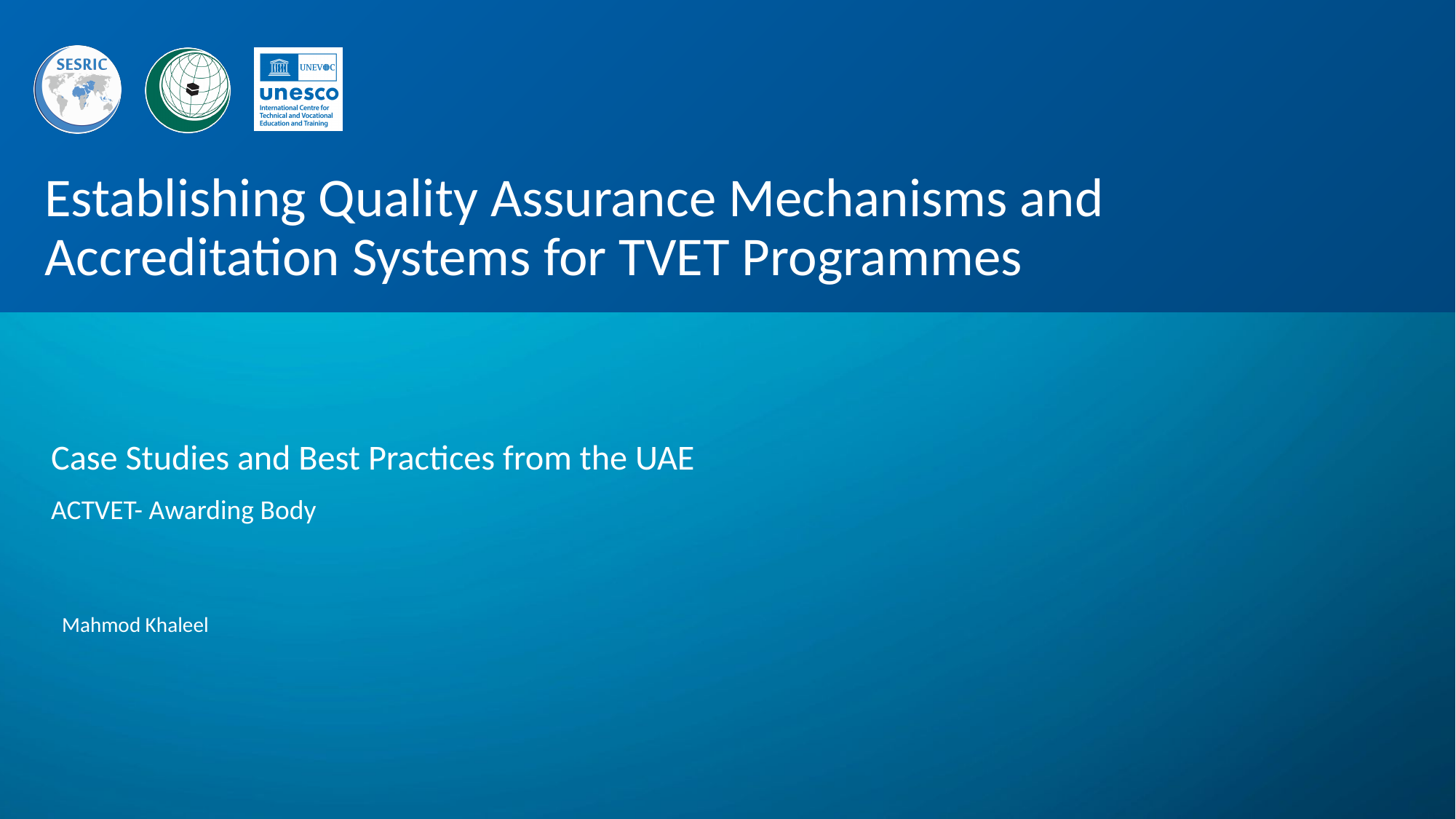

# Case Studies and Best Practices from the UAE
ACTVET- Awarding Body

Mahmod Khaleel